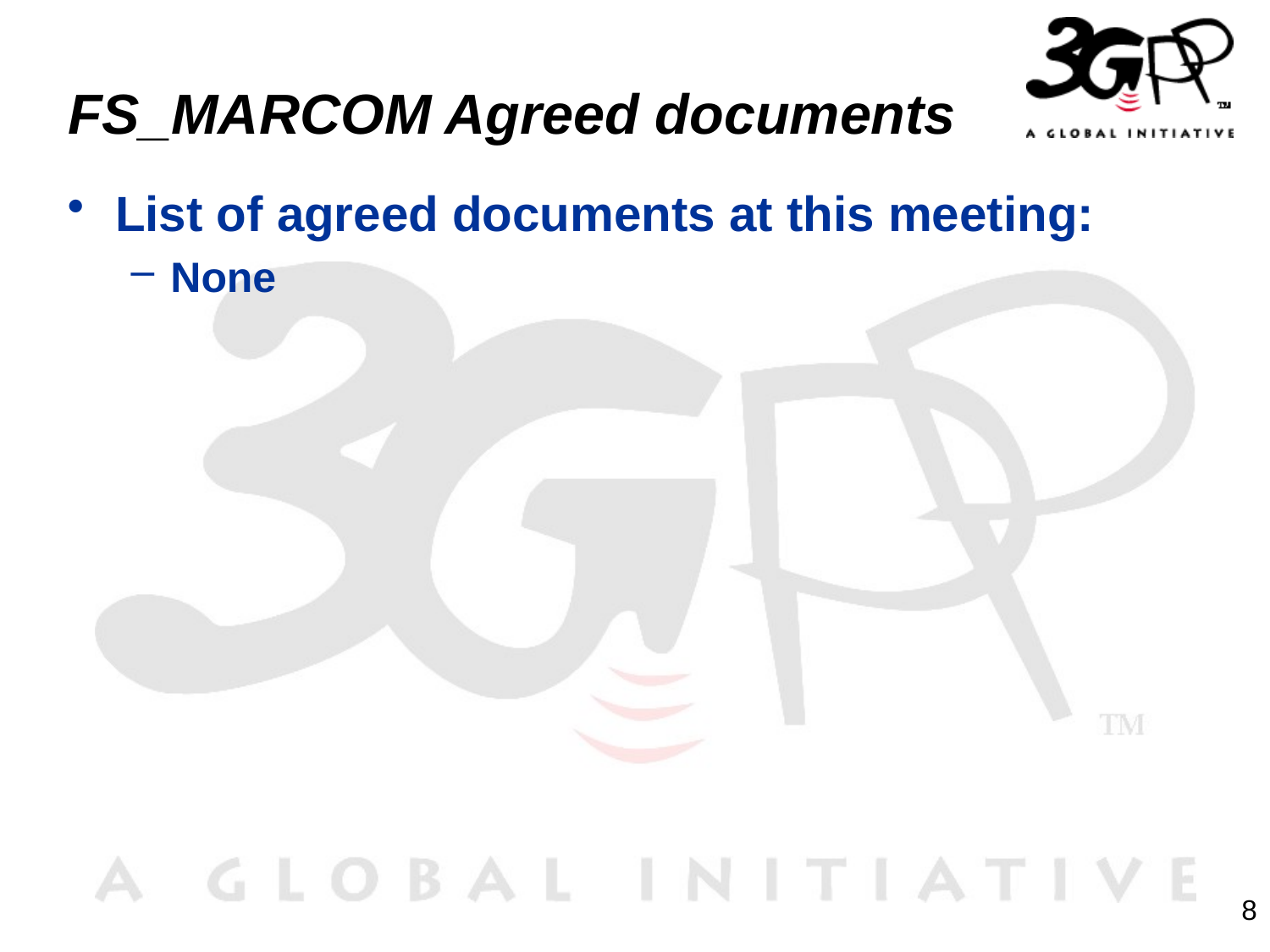

# FS_MARCOM Agreed documents
List of agreed documents at this meeting:
None
8